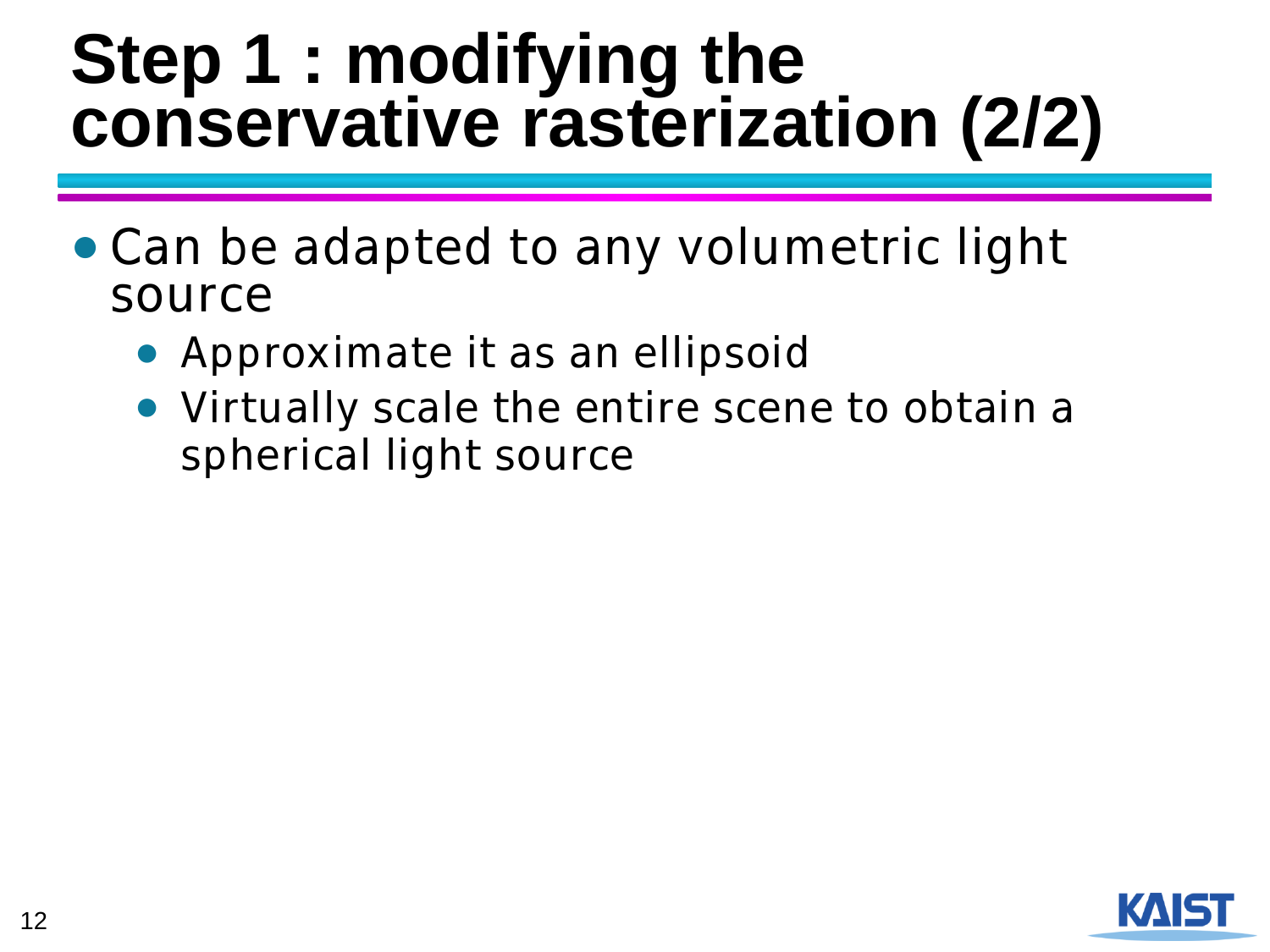

# Step 1 : modifying the conservative rasterization (2/2)
Can be adapted to any volumetric light source
Approximate it as an ellipsoid
Virtually scale the entire scene to obtain a spherical light source